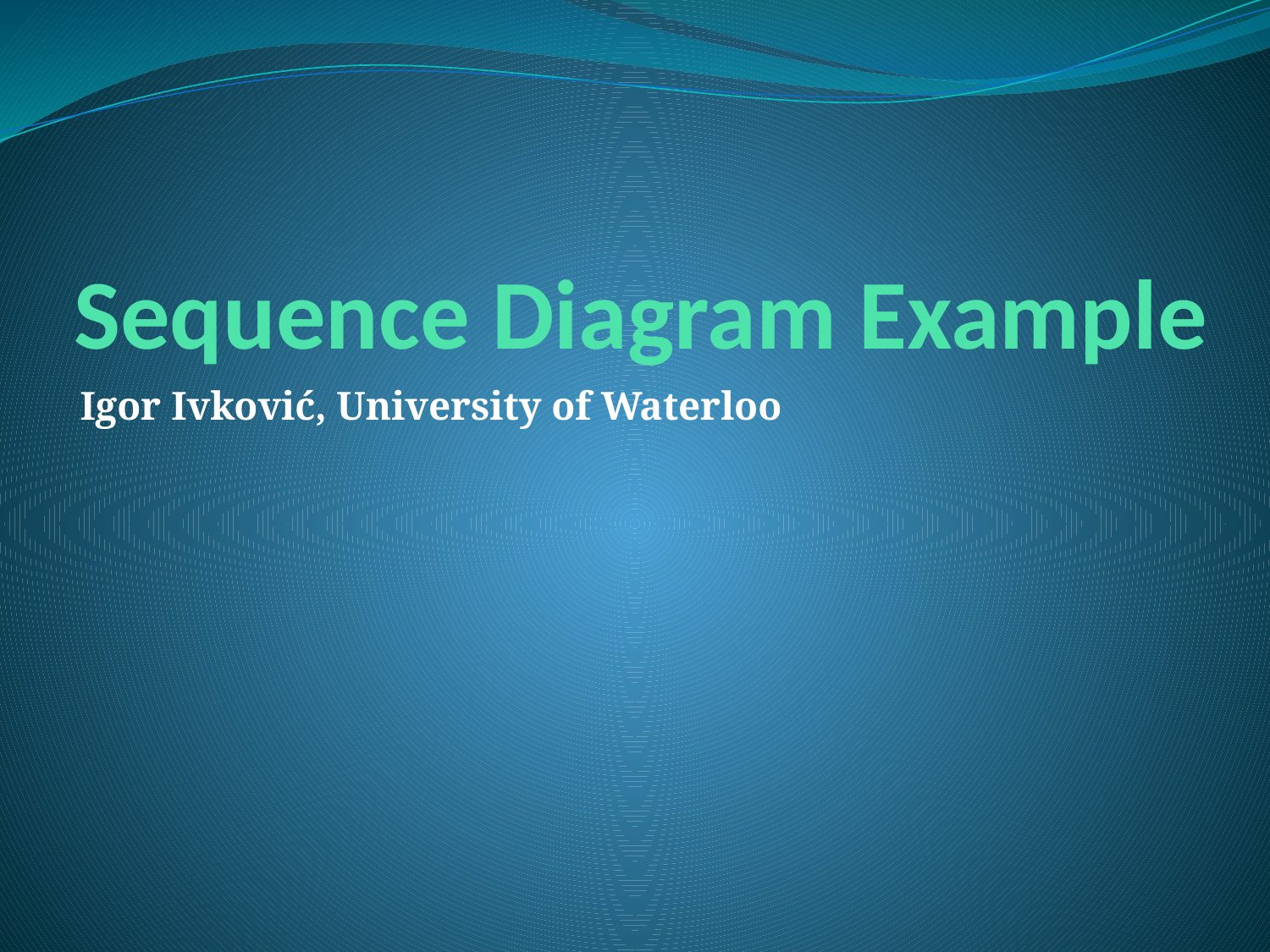

# Sequence Diagram Example
Igor Ivković, University of Waterloo